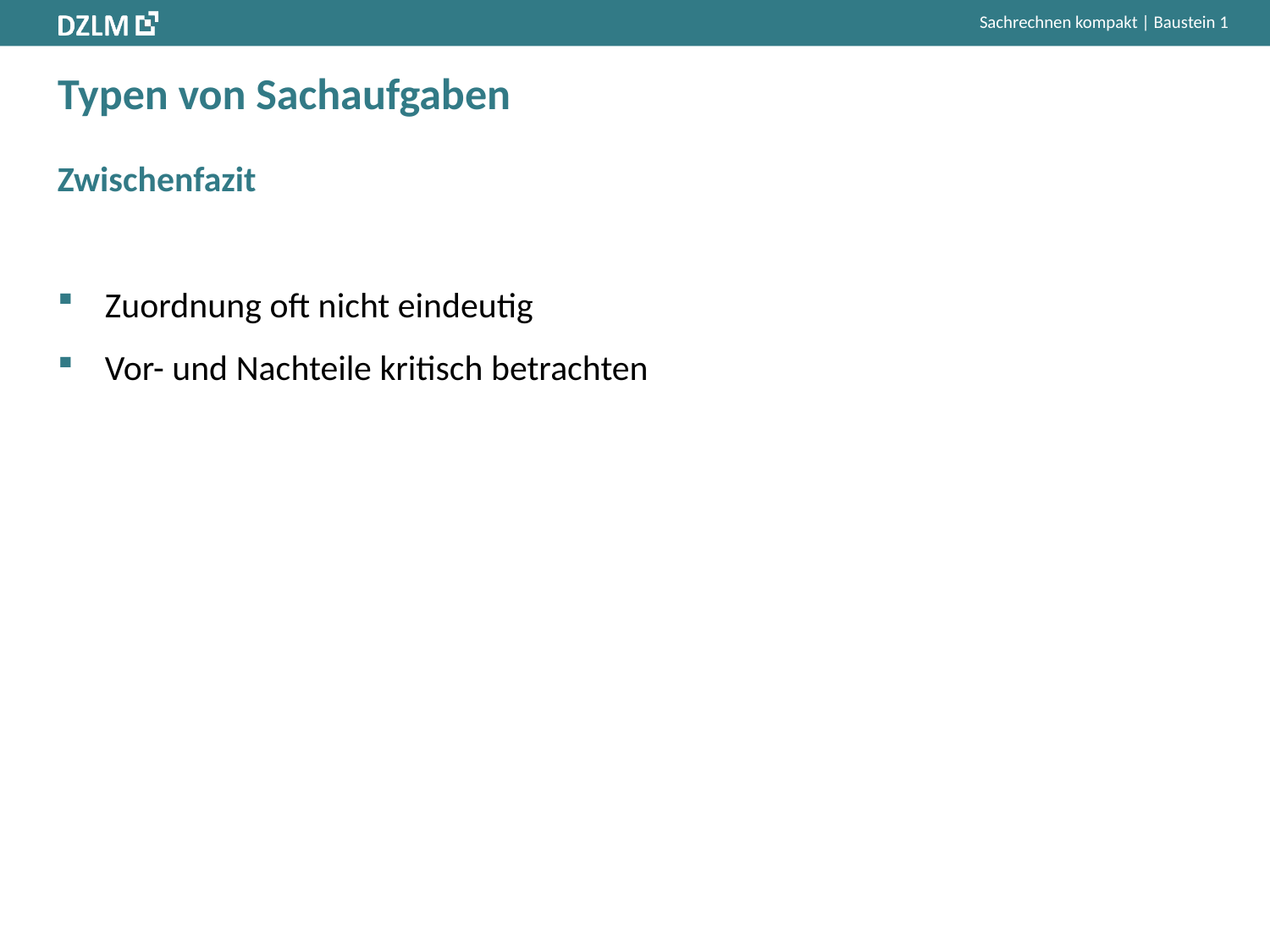

# Typen von Sachaufgaben
Zwischenfazit

Zuordnung oft nicht eindeutig
Vor- und Nachteile kritisch betrachten